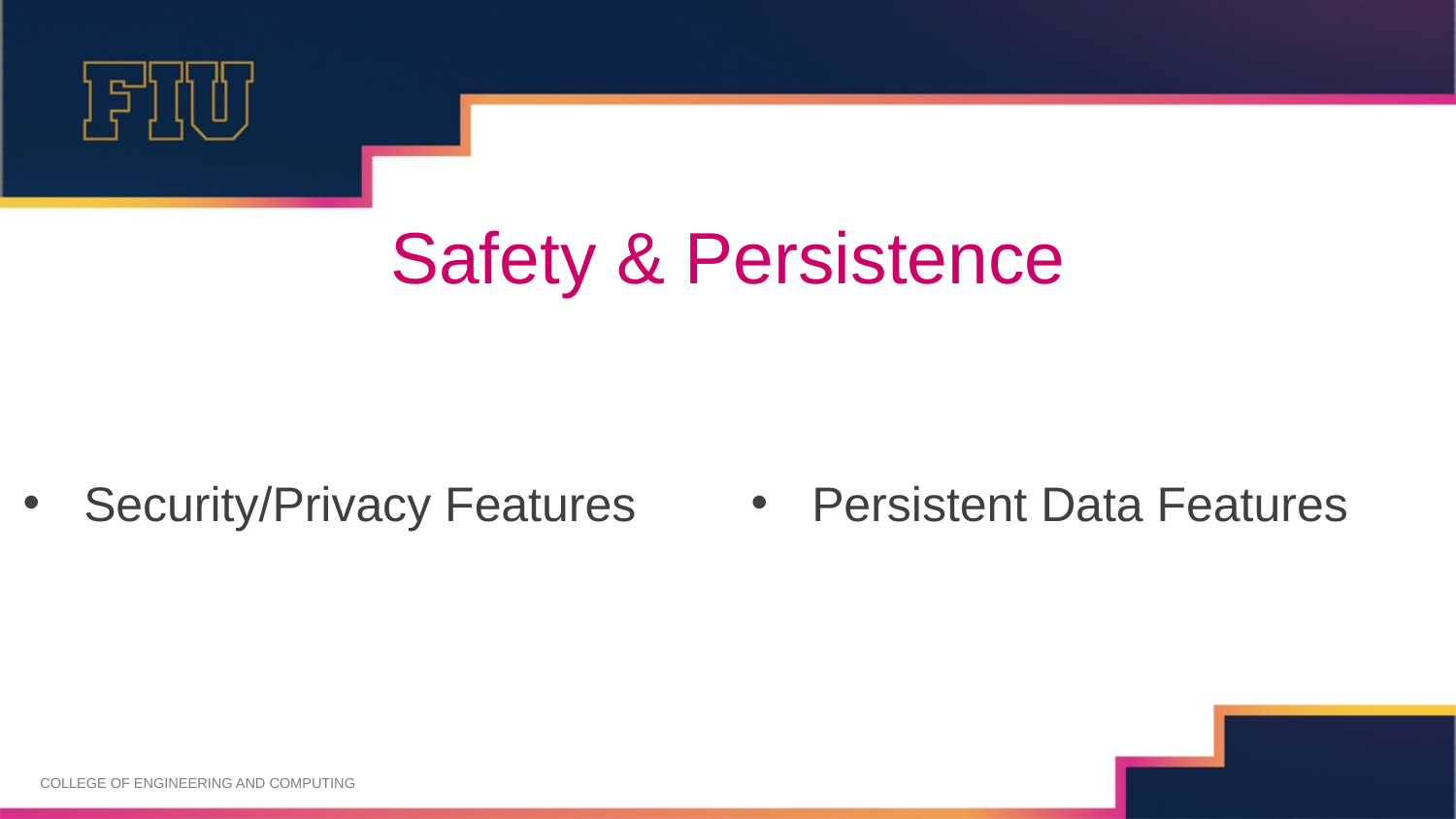

# Safety & Persistence
Security/Privacy Features
Persistent Data Features